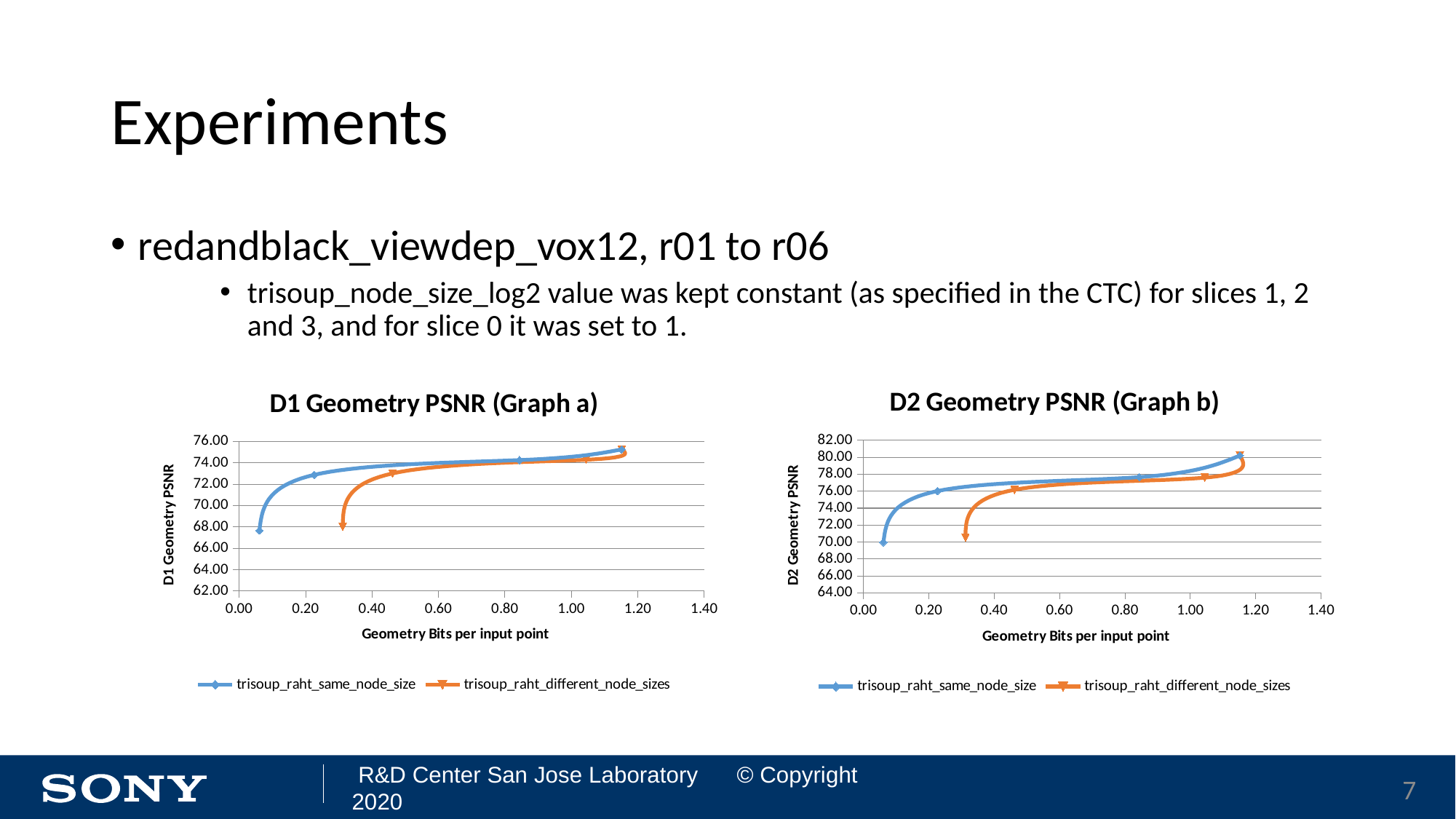

# Experiments
redandblack_viewdep_vox12, r01 to r06
trisoup_node_size_log2 value was kept constant (as specified in the CTC) for slices 1, 2 and 3, and for slice 0 it was set to 1.

### Chart:

| Category | trisoup_raht_same_node_size | trisoup_raht_different_node_sizes |
|---|---|---|

### Chart:

| Category | trisoup_raht_same_node_size | trisoup_raht_different_node_sizes |
|---|---|---|
7